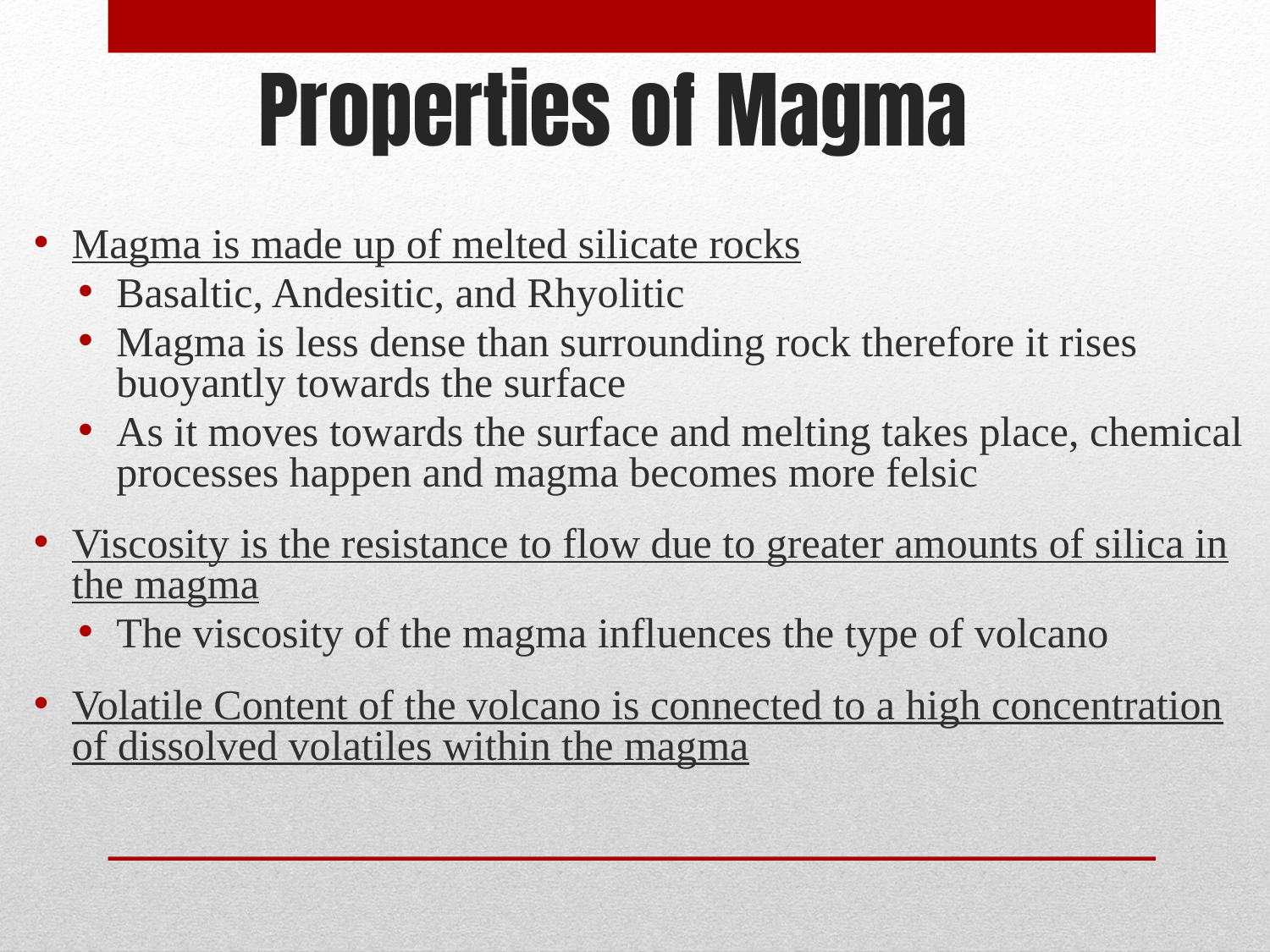

# Properties of Magma
Magma is made up of melted silicate rocks
Basaltic, Andesitic, and Rhyolitic
Magma is less dense than surrounding rock therefore it rises buoyantly towards the surface
As it moves towards the surface and melting takes place, chemical processes happen and magma becomes more felsic

Viscosity is the resistance to flow due to greater amounts of silica in the magma
The viscosity of the magma influences the type of volcano

Volatile Content of the volcano is connected to a high concentration of dissolved volatiles within the magma